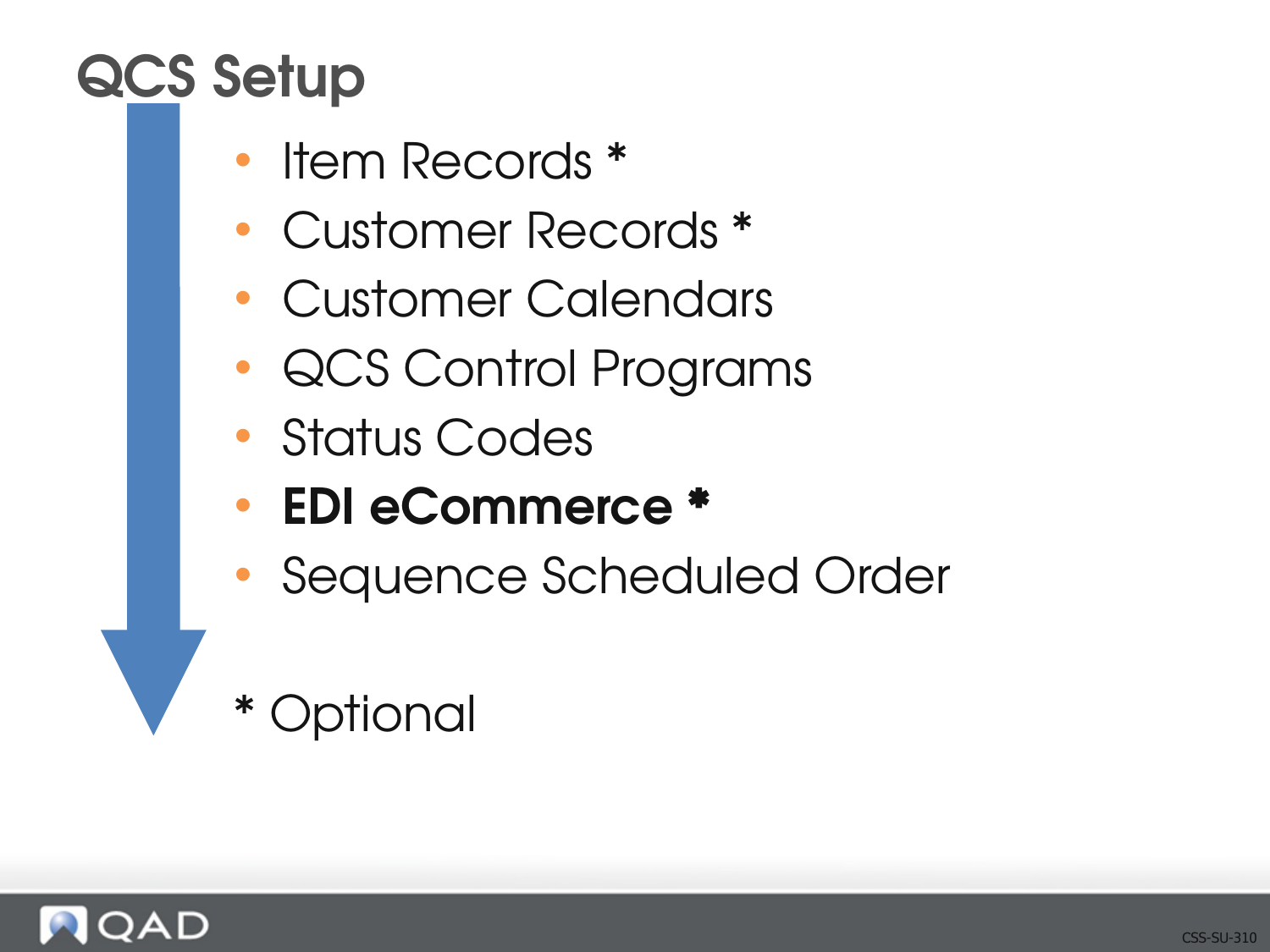

# QCS Setup

Item Records *
Customer Records *
Customer Calendars
QCS Control Programs
Status Codes
EDI eCommerce *
Sequence Scheduled Order

* Optional

CSS-SU-310